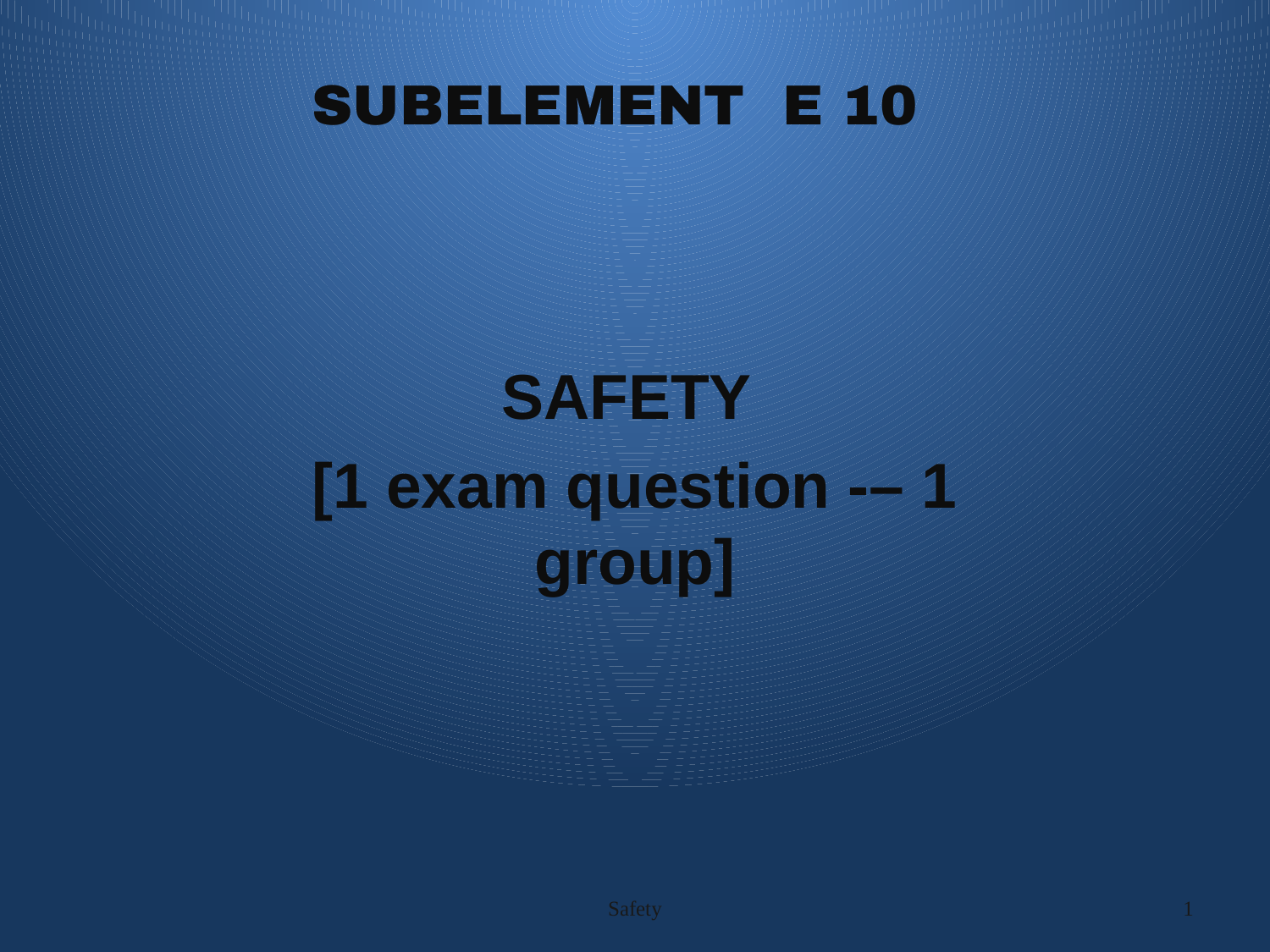

# SUBELEMENT  E 10
SAFETY
[1 exam question -– 1 group]

Safety
1